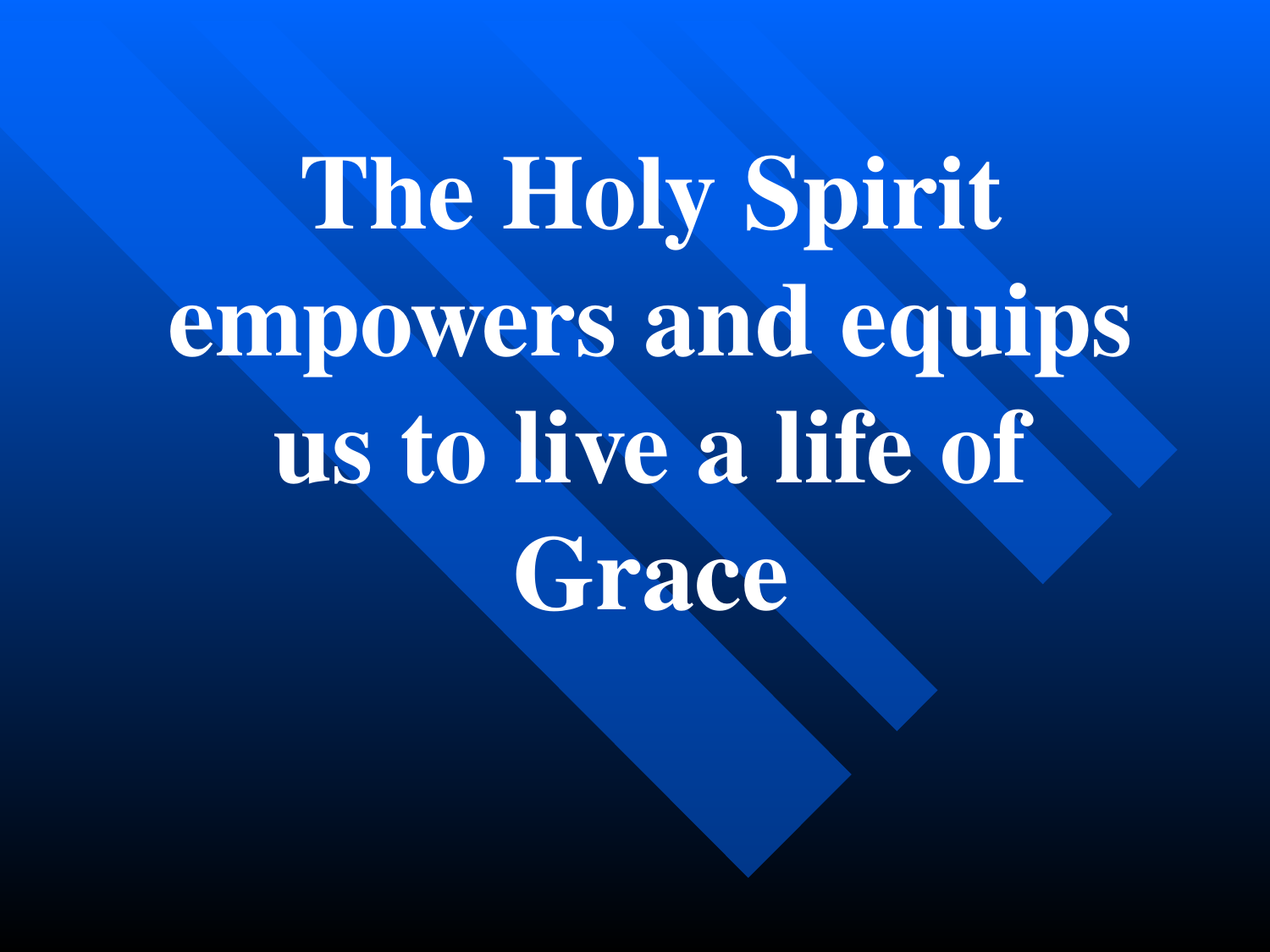

The Holy Spirit empowers and equips us to live a life of Grace